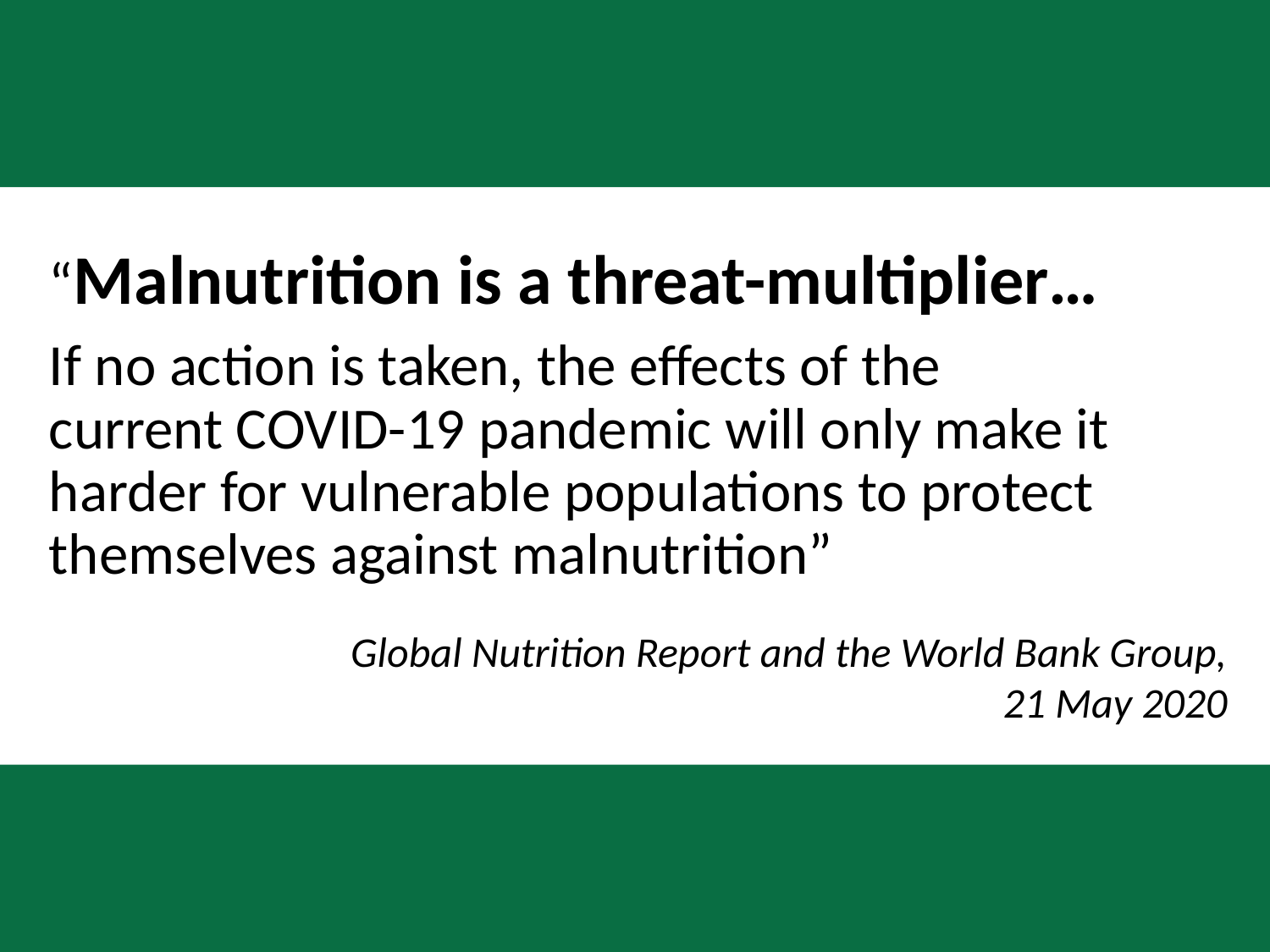

“Malnutrition is a threat-multiplier…
If no action is taken, the effects of the current COVID-19 pandemic will only make it harder for vulnerable populations to protect themselves against malnutrition”
Global Nutrition Report and the World Bank Group, 21 May 2020